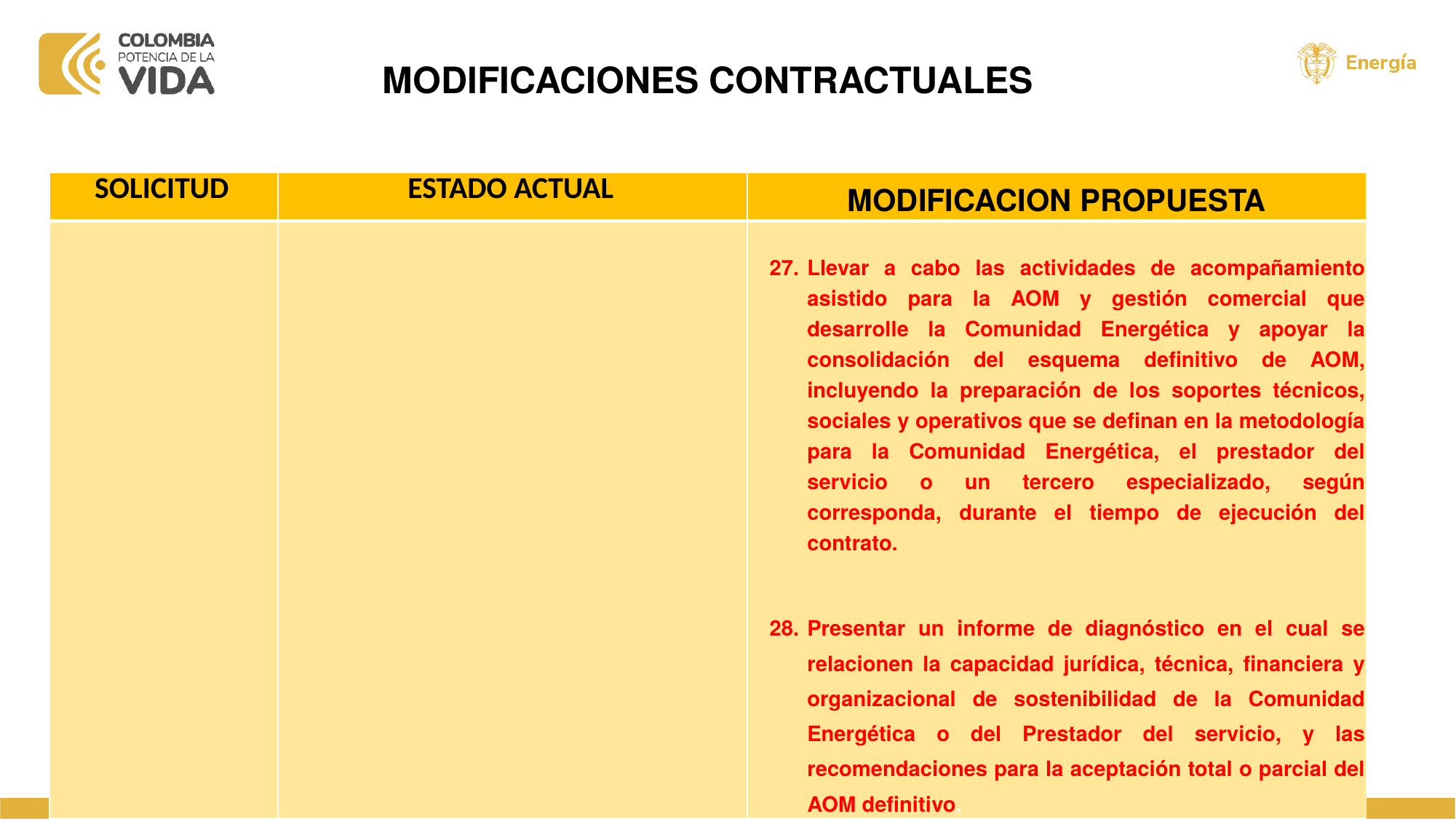

# MODIFICACIONES CONTRACTUALES
| SOLICITUDES | ESTADO ACTUAL | MODIFICACIÓN PROPUESTA |
| --- | --- | --- |
| SOLICITUD | ESTADO ACTUAL | MODIFICACION PROPUESTA |
|  |  | 27. Llevar a cabo las actividades de acompañamiento asistido para la AOM y gestión comercial que desarrolle la Comunidad Energética y apoyar la consolidación del esquema definitivo de AOM, incluyendo la preparación de los soportes técnicos, sociales y operativos que se definan en la metodología para la Comunidad Energética, el prestador del servicio o un tercero especializado, según corresponda, durante el tiempo de ejecución del contrato.   28. Presentar un informe de diagnóstico en el cual se relacionen la capacidad jurídica, técnica, financiera y organizacional de sostenibilidad de la Comunidad Energética o del Prestador del servicio, y las recomendaciones para la aceptación total o parcial del AOM definitivo. |